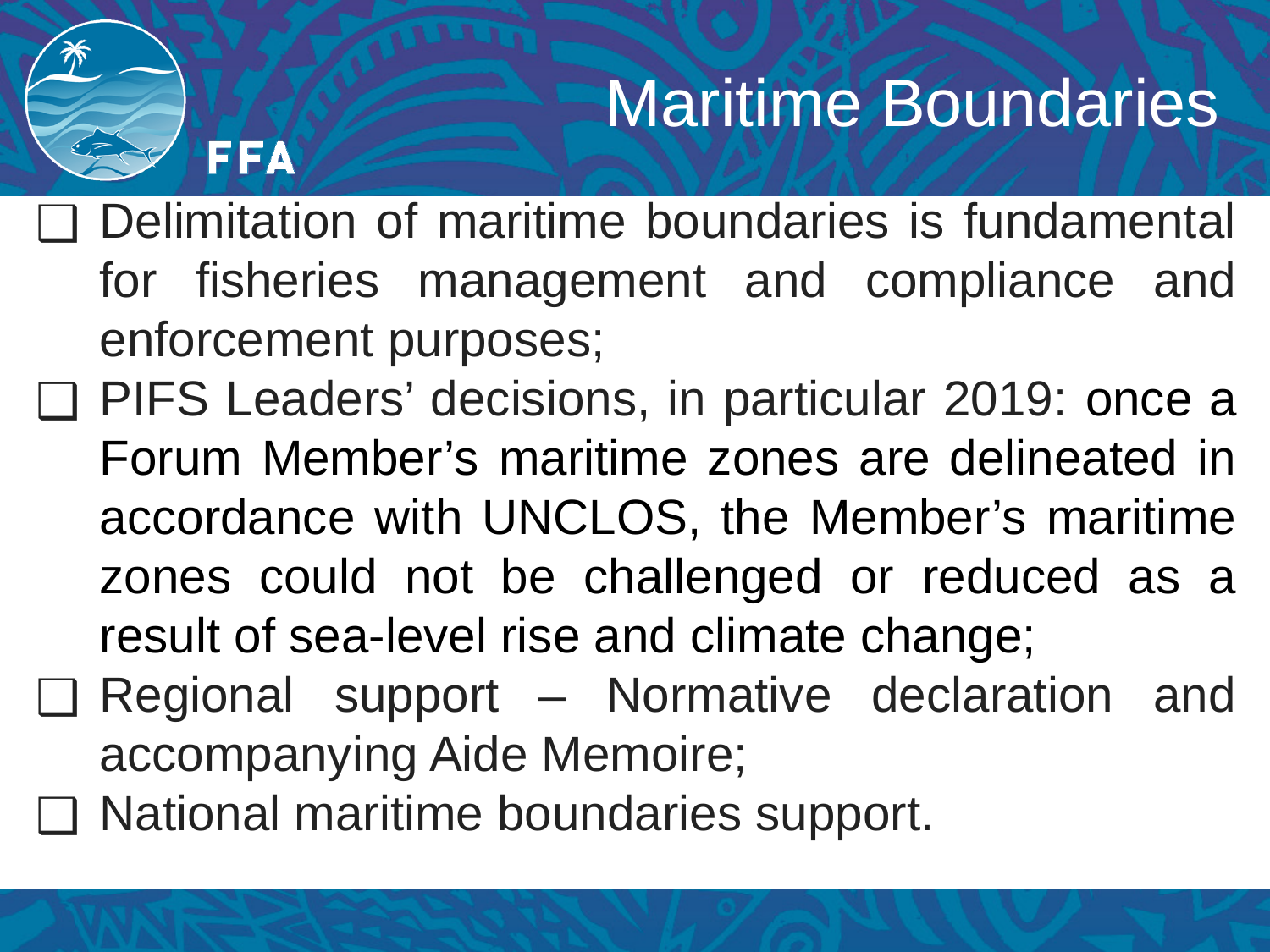

# Maritime Boundaries
Delimitation of maritime boundaries is fundamental for fisheries management and compliance and enforcement purposes;
PIFS Leaders’ decisions, in particular 2019: once a Forum Member’s maritime zones are delineated in accordance with UNCLOS, the Member’s maritime zones could not be challenged or reduced as a result of sea-level rise and climate change;
Regional support – Normative declaration and accompanying Aide Memoire;
National maritime boundaries support.